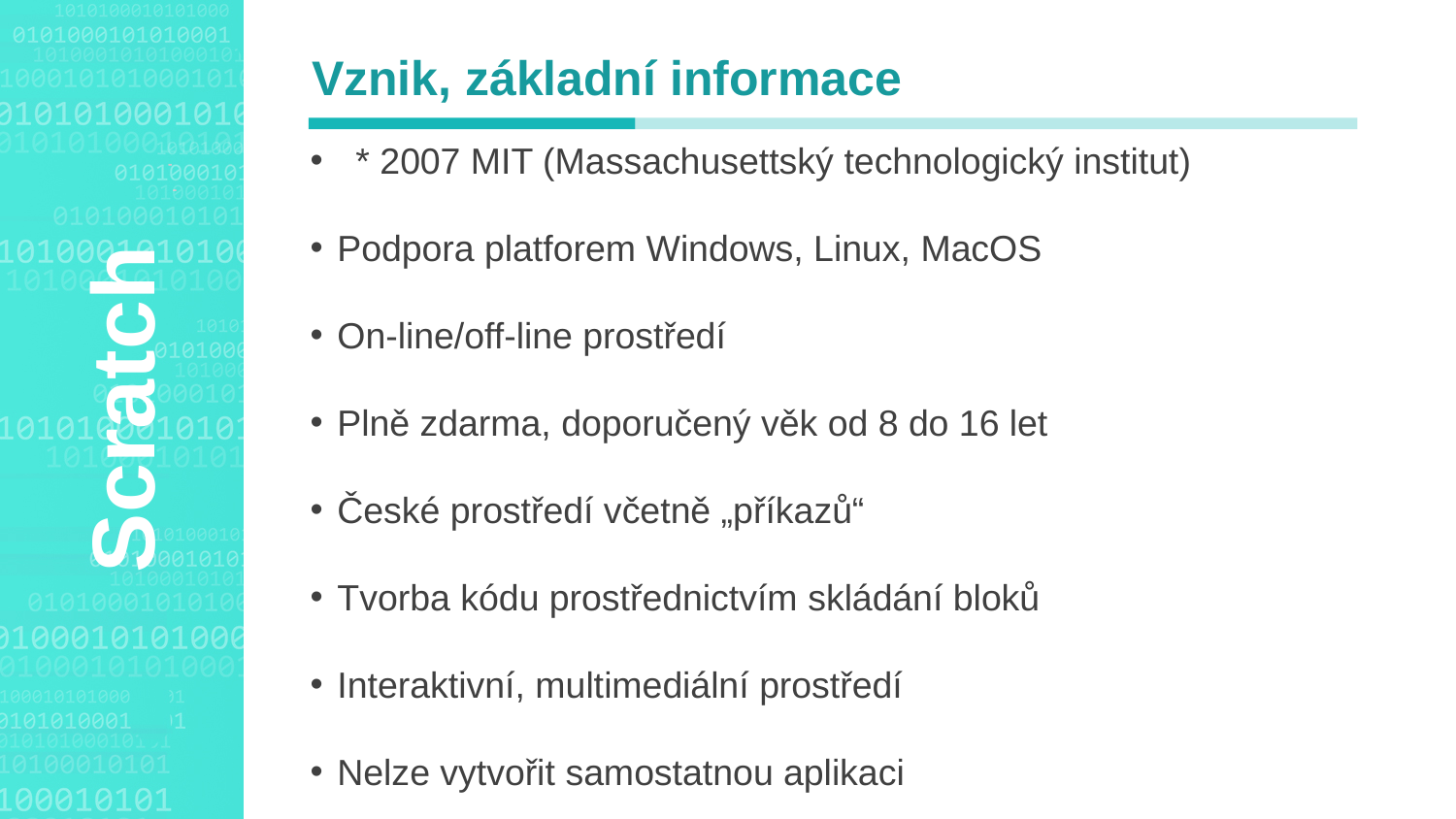

Vznik, základní informace
* 2007 MIT (Massachusettský technologický institut)

Podpora platforem Windows, Linux, MacOS

On-line/off-line prostředí

Plně zdarma, doporučený věk od 8 do 16 let

České prostředí včetně „příkazů“

Tvorba kódu prostřednictvím skládání bloků

Interaktivní, multimediální prostředí

Nelze vytvořit samostatnou aplikaci

Agenda Style

Scratch